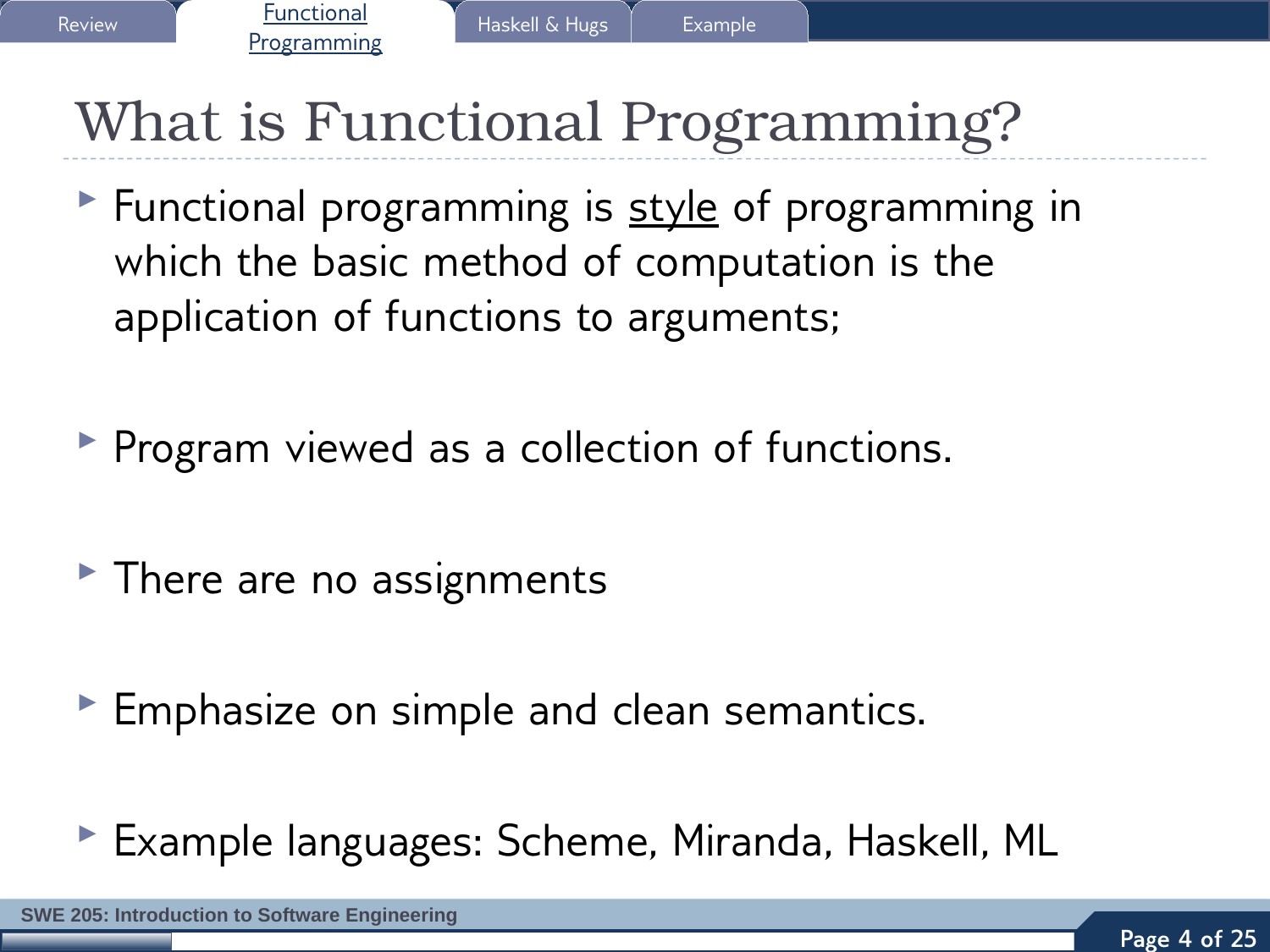

Review
Functional Programming
Haskell & Hugs
Example
# What is Functional Programming?
Functional programming is style of programming in which the basic method of computation is the application of functions to arguments;

Program viewed as a collection of functions.

There are no assignments

Emphasize on simple and clean semantics.

Example languages: Scheme, Miranda, Haskell, ML
4
Page 4 of 25